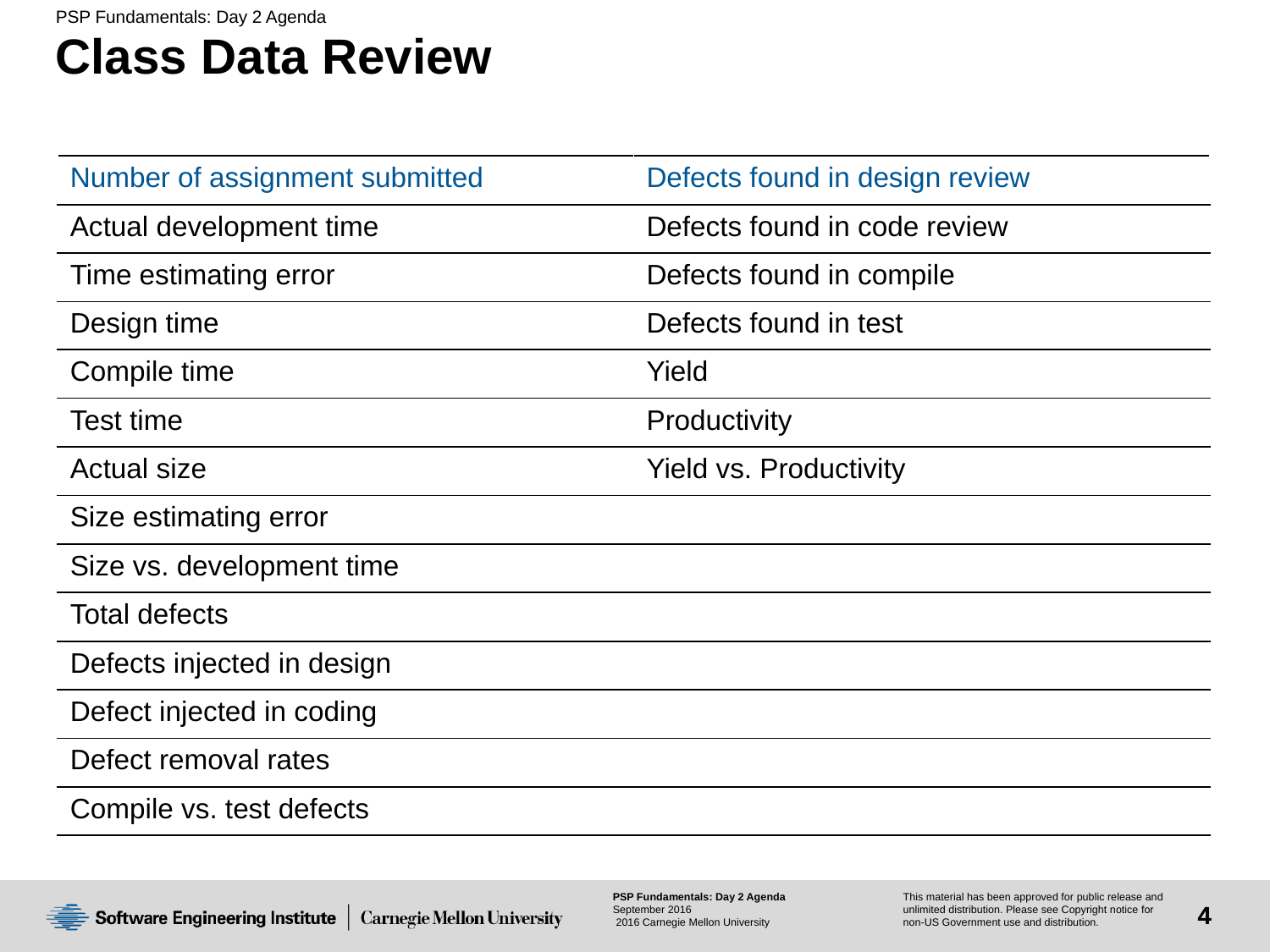

# Class Data Review

| Number of assignment submitted | Defects found in design review |
| --- | --- |
| Actual development time | Defects found in code review |
| Time estimating error | Defects found in compile |
| Design time | Defects found in test |
| Compile time | Yield |
| Test time | Productivity |
| Actual size | Yield vs. Productivity |
| Size estimating error |  |
| Size vs. development time |  |
| Total defects |  |
| Defects injected in design |  |
| Defect injected in coding |  |
| Defect removal rates |  |
| Compile vs. test defects |  |